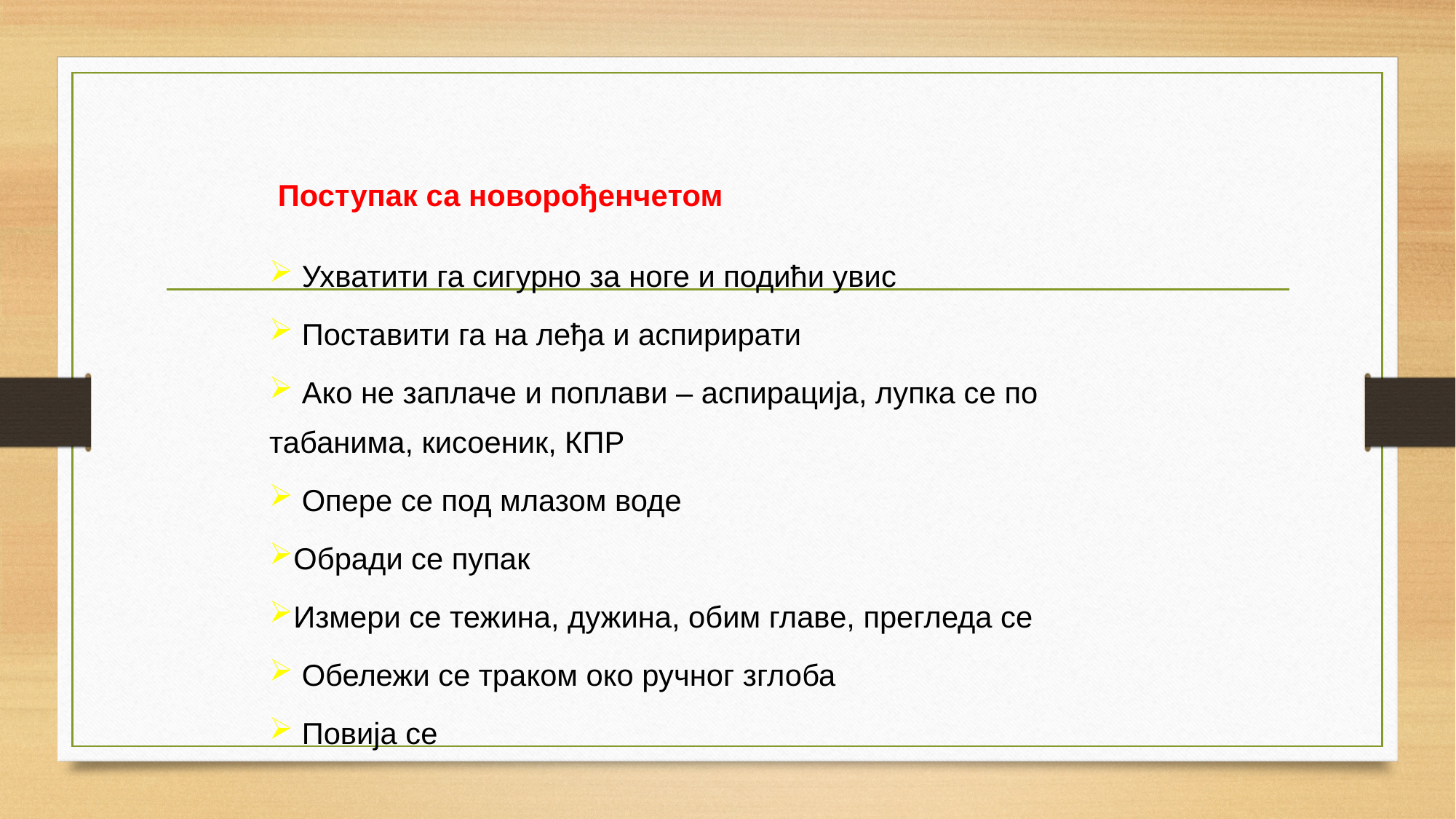

Поступак са новорођенчетом
 Ухватити га сигурно за ноге и подићи увис
 Поставити га на леђа и аспирирати
 Ако не заплаче и поплави – аспирација, лупка се по табанима, кисоеник, КПР
 Опере се под млазом воде
Обради се пупак
Измери се тежина, дужина, обим главе, прегледа се
 Обележи се траком око ручног зглоба
 Повија се